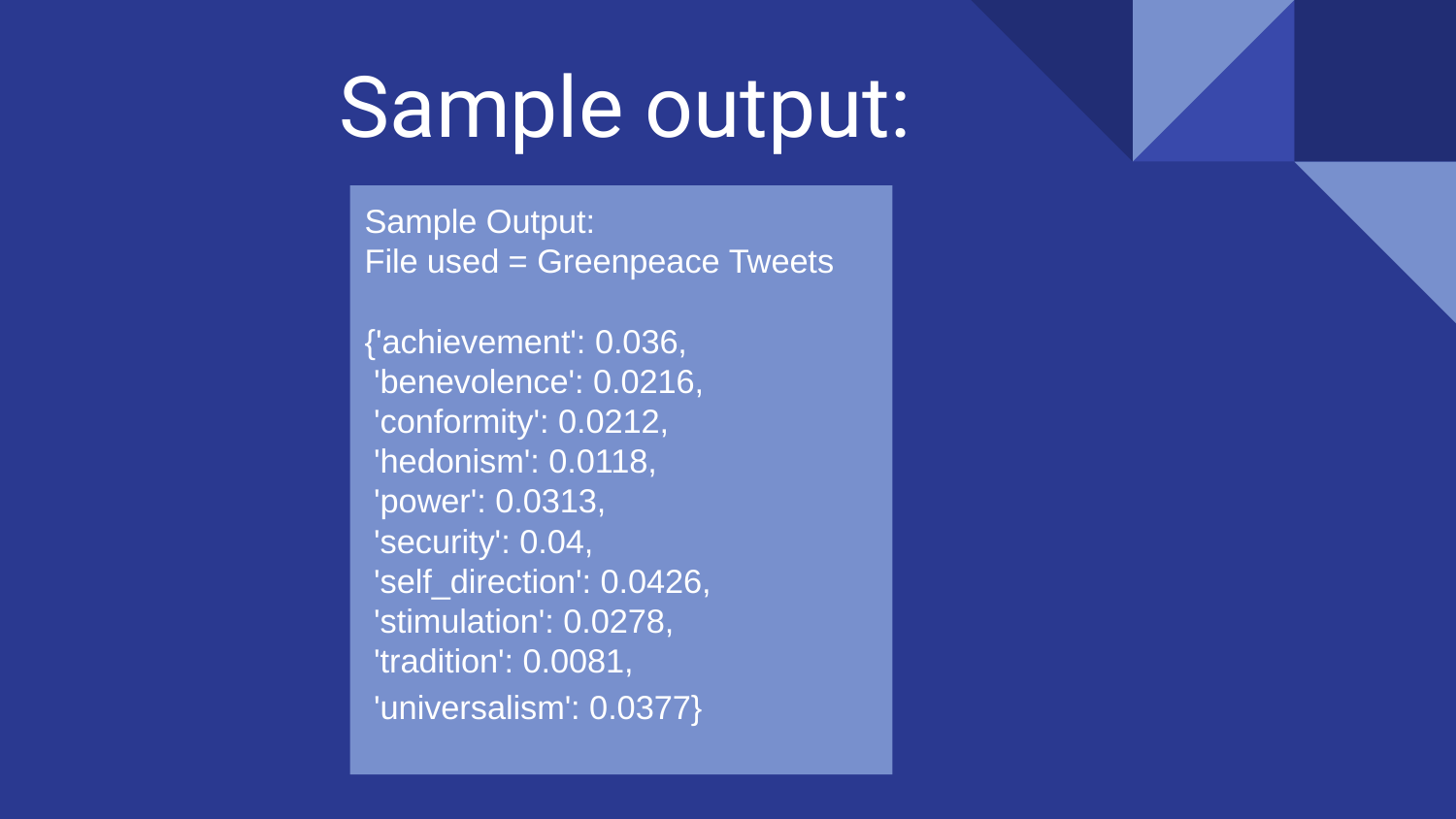

# Sample output:
Sample Output:
File used = Greenpeace Tweets

{'achievement': 0.036,
 'benevolence': 0.0216,
 'conformity': 0.0212,
 'hedonism': 0.0118,
 'power': 0.0313,
 'security': 0.04,
 'self_direction': 0.0426,
 'stimulation': 0.0278,
 'tradition': 0.0081,
 'universalism': 0.0377}